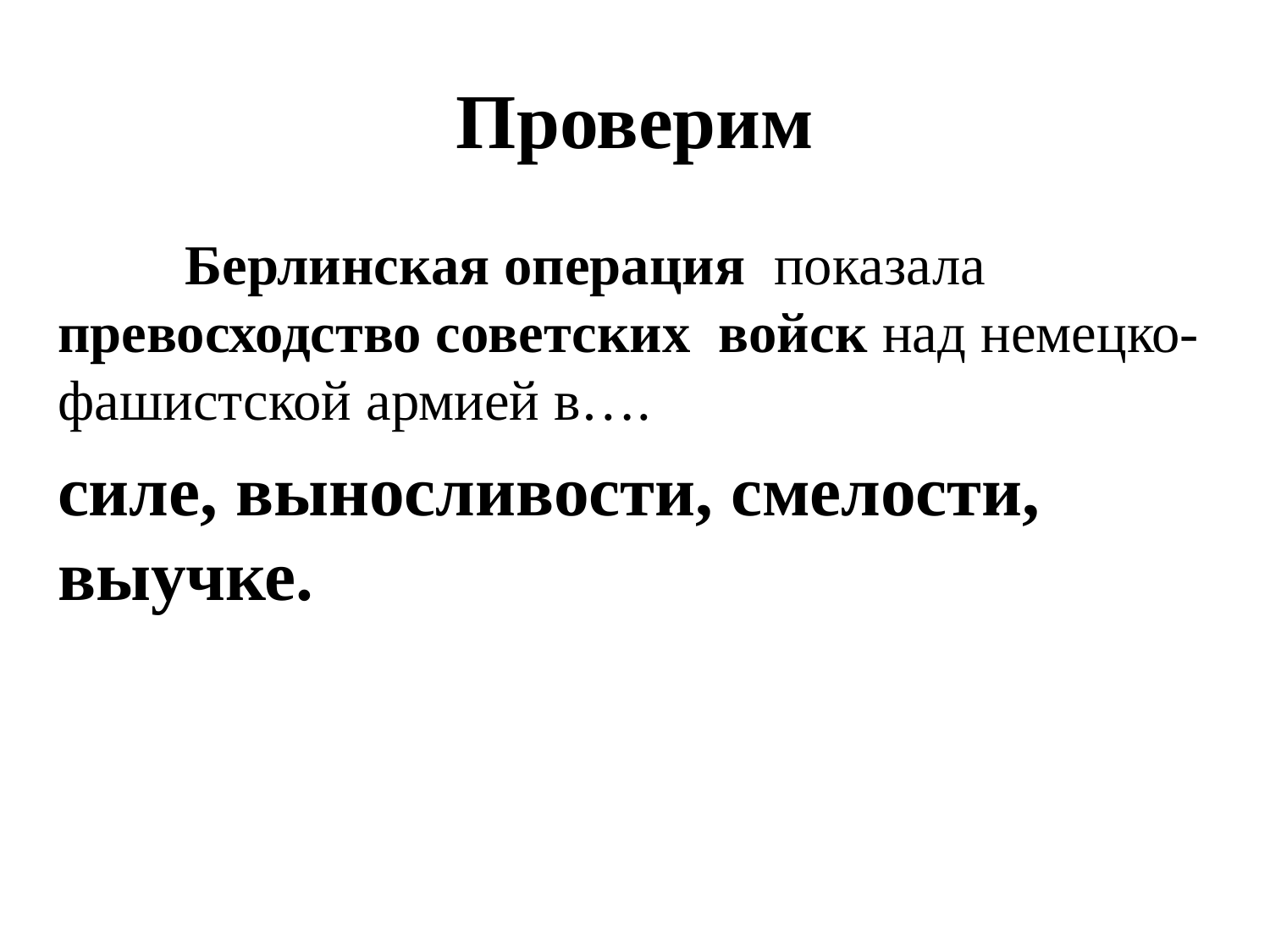

# Проверим
	Берлинская операция  показала превосходство советских  войск над немецко-фашистской армией в….
силе, выносливости, смелости, выучке.